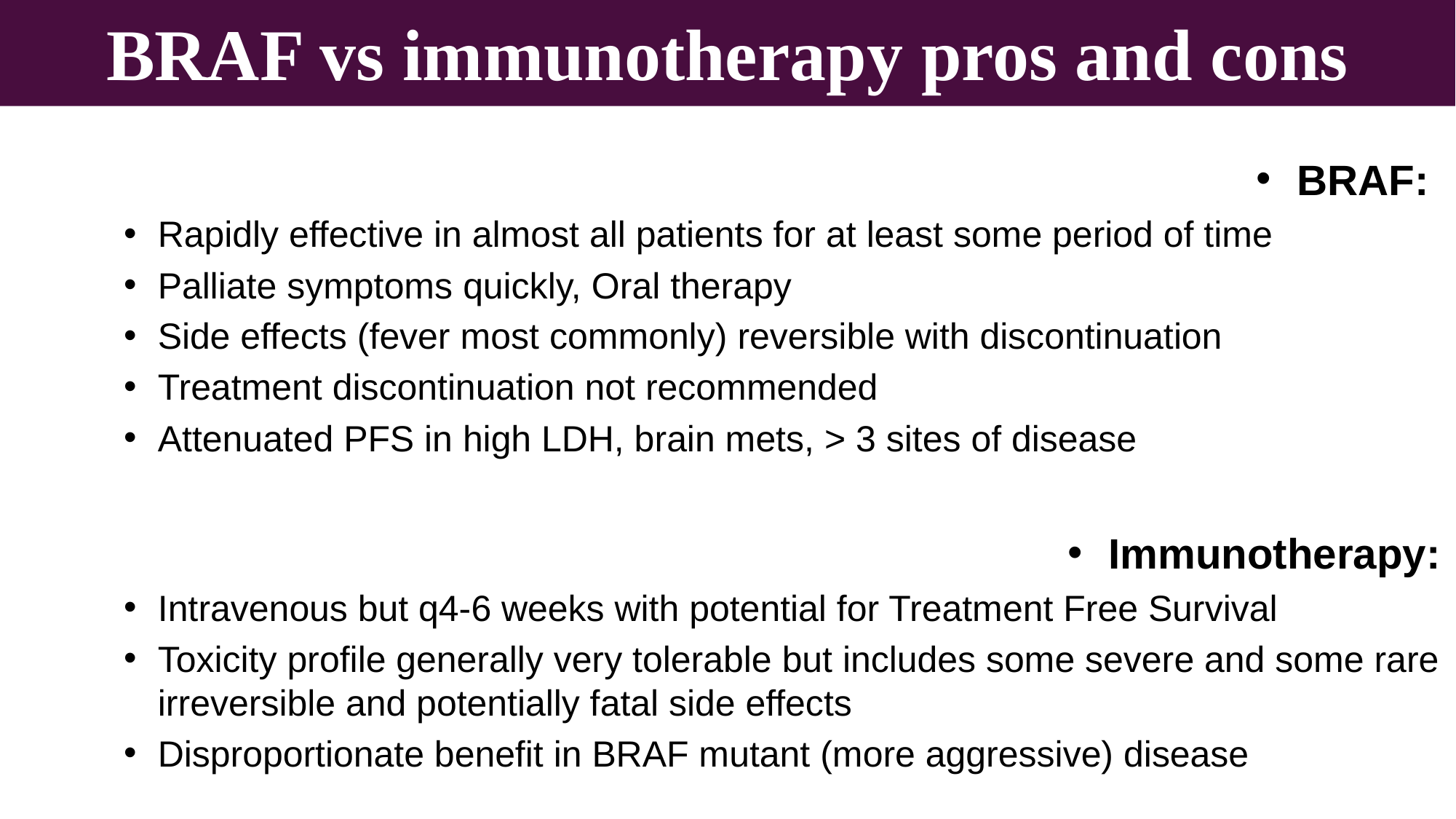

BRAF vs immunotherapy pros and cons
BRAF:
Rapidly effective in almost all patients for at least some period of time
Palliate symptoms quickly, Oral therapy
Side effects (fever most commonly) reversible with discontinuation
Treatment discontinuation not recommended
Attenuated PFS in high LDH, brain mets, > 3 sites of disease

Immunotherapy:
Intravenous but q4-6 weeks with potential for Treatment Free Survival
Toxicity profile generally very tolerable but includes some severe and some rare irreversible and potentially fatal side effects
Disproportionate benefit in BRAF mutant (more aggressive) disease